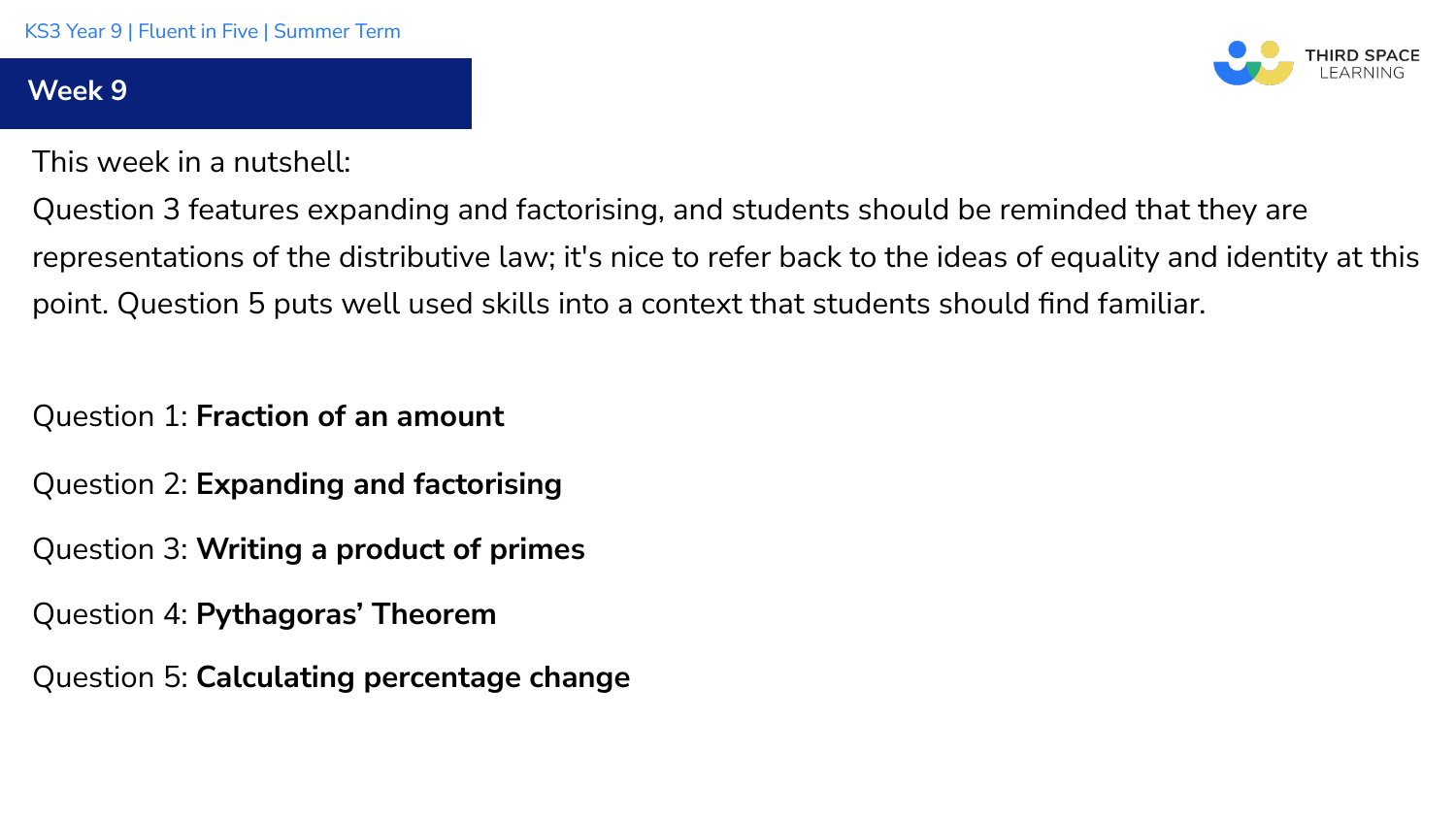

Week 9
| This week in a nutshell: Question 3 features expanding and factorising, and students should be reminded that they are representations of the distributive law; it's nice to refer back to the ideas of equality and identity at this point. Question 5 puts well used skills into a context that students should find familiar. |
| --- |
| Question 1: Fraction of an amount |
| Question 2: Expanding and factorising |
| Question 3: Writing a product of primes |
| Question 4: Pythagoras’ Theorem |
| Question 5: Calculating percentage change |